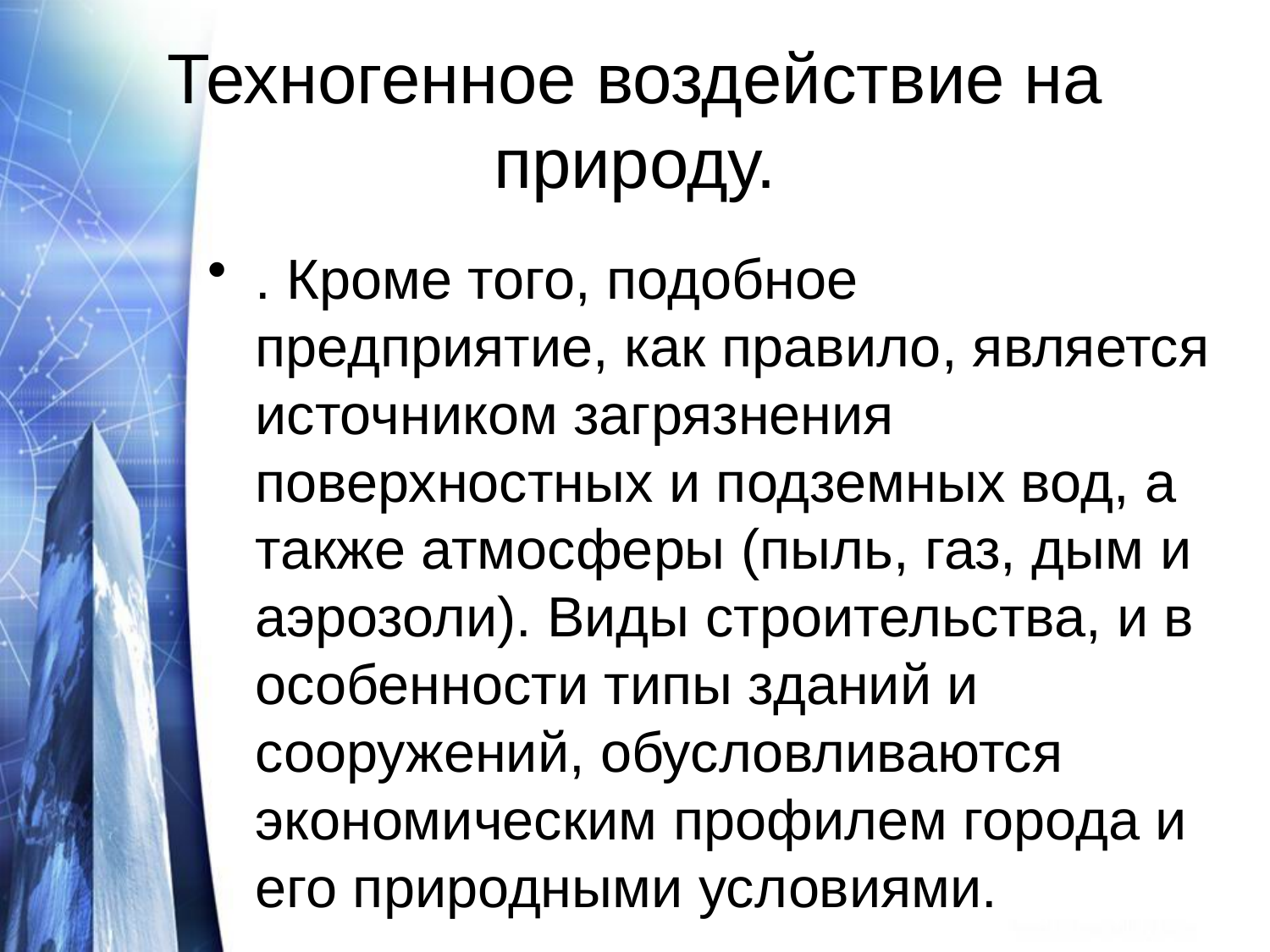

# Техногенное воздействие на природу.
. Кроме того, подобное предприятие, как правило, является источником загрязнения поверхностных и подземных вод, а также атмосферы (пыль, газ, дым и аэрозоли). Виды строительства, и в особенности типы зданий и сооружений, обусловливаются экономическим профилем города и его природными условиями.